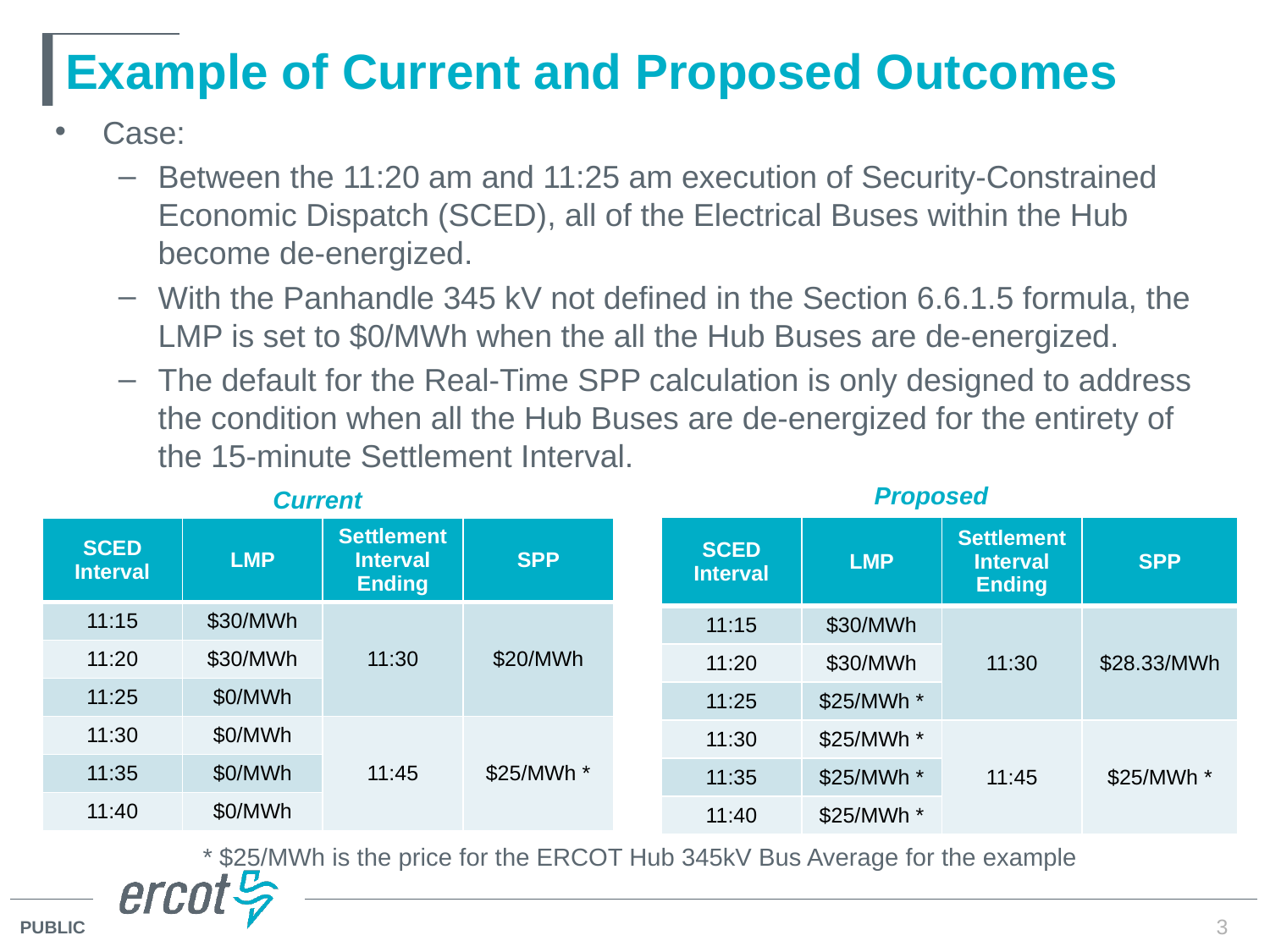

# Example of Current and Proposed Outcomes
Case:
Between the 11:20 am and 11:25 am execution of Security-Constrained Economic Dispatch (SCED), all of the Electrical Buses within the Hub become de-energized.
With the Panhandle 345 kV not defined in the Section 6.6.1.5 formula, the LMP is set to $0/MWh when the all the Hub Buses are de-energized.
The default for the Real-Time SPP calculation is only designed to address the condition when all the Hub Buses are de-energized for the entirety of the 15-minute Settlement Interval.
Proposed
Current
| SCED Interval | LMP | Settlement Interval Ending | SPP |
| --- | --- | --- | --- |
| 11:15 | $30/MWh | 11:30 | $28.33/MWh |
| 11:20 | $30/MWh |  |  |
| 11:25 | $25/MWh \* |  |  |
| 11:30 | $25/MWh \* | 11:45 | $25/MWh \* |
| 11:35 | $25/MWh \* |  |  |
| 11:40 | $25/MWh \* |  |  |
| SCED Interval | LMP | Settlement Interval Ending | SPP |
| --- | --- | --- | --- |
| 11:15 | $30/MWh | 11:30 | $20/MWh |
| 11:20 | $30/MWh |  |  |
| 11:25 | $0/MWh |  |  |
| 11:30 | $0/MWh | 11:45 | $25/MWh \* |
| 11:35 | $0/MWh |  |  |
| 11:40 | $0/MWh |  |  |
* $25/MWh is the price for the ERCOT Hub 345kV Bus Average for the example
3